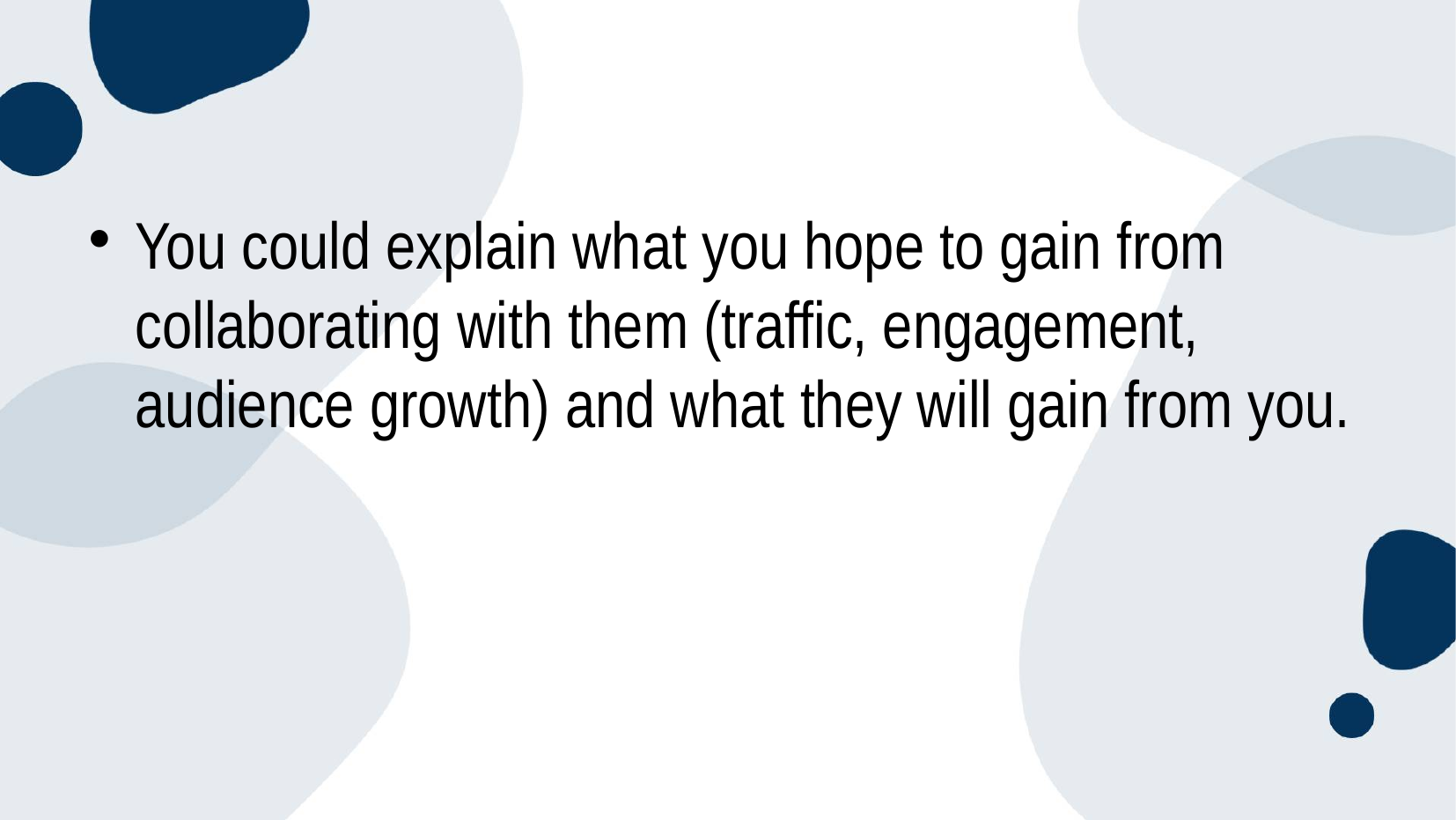

You could explain what you hope to gain from collaborating with them (traffic, engagement, audience growth) and what they will gain from you.